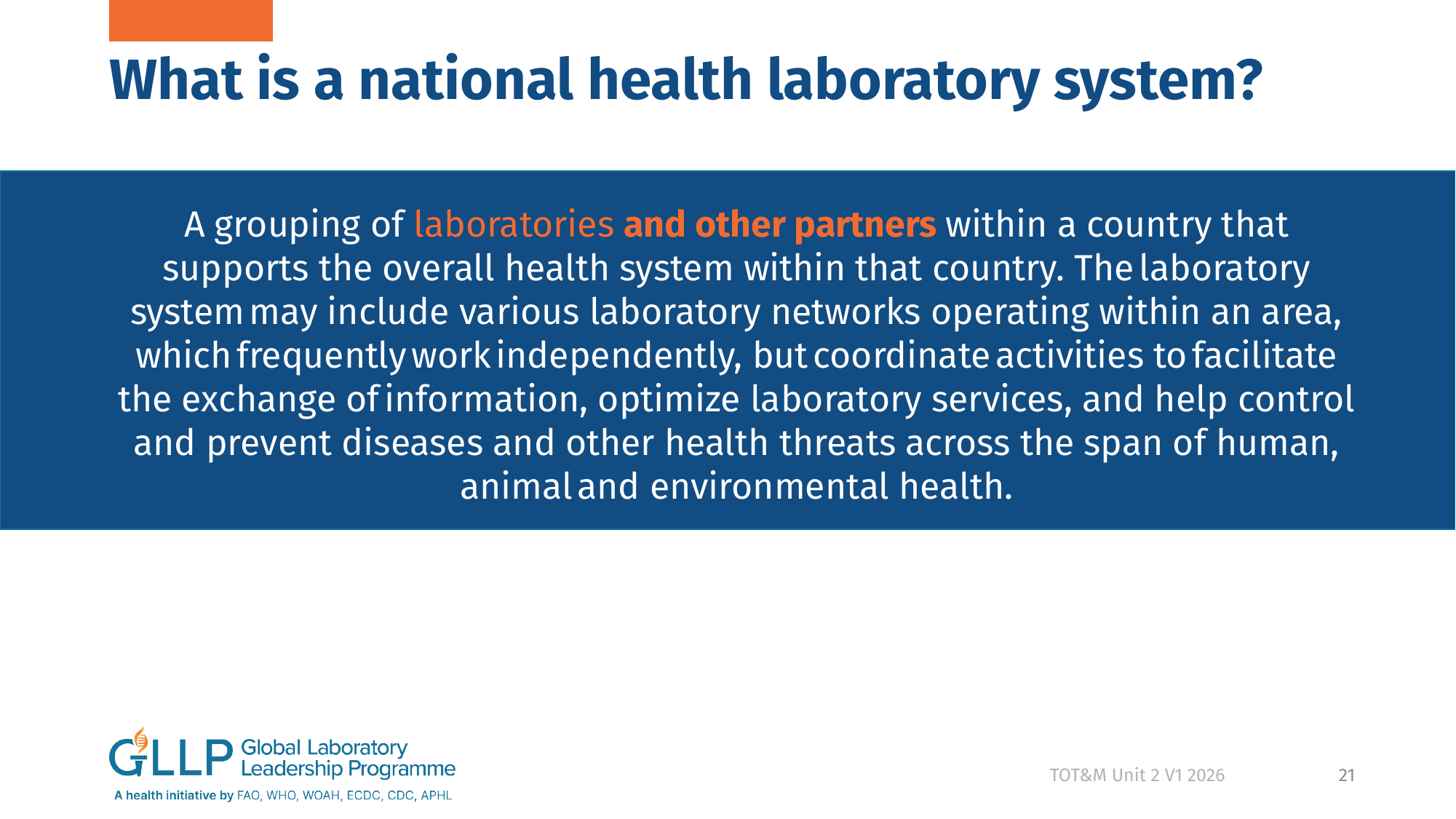

# What is a national health laboratory system?

A grouping of laboratories and other partners within a country that supports the overall health system within that country. The laboratory system may include various laboratory networks operating within an area, which frequently work independently, but coordinate activities to facilitate the exchange of information, optimize laboratory services, and help control and prevent diseases and other health threats across the span of human, animal and environmental health.
TOT&M Unit 2 V1 2026
21